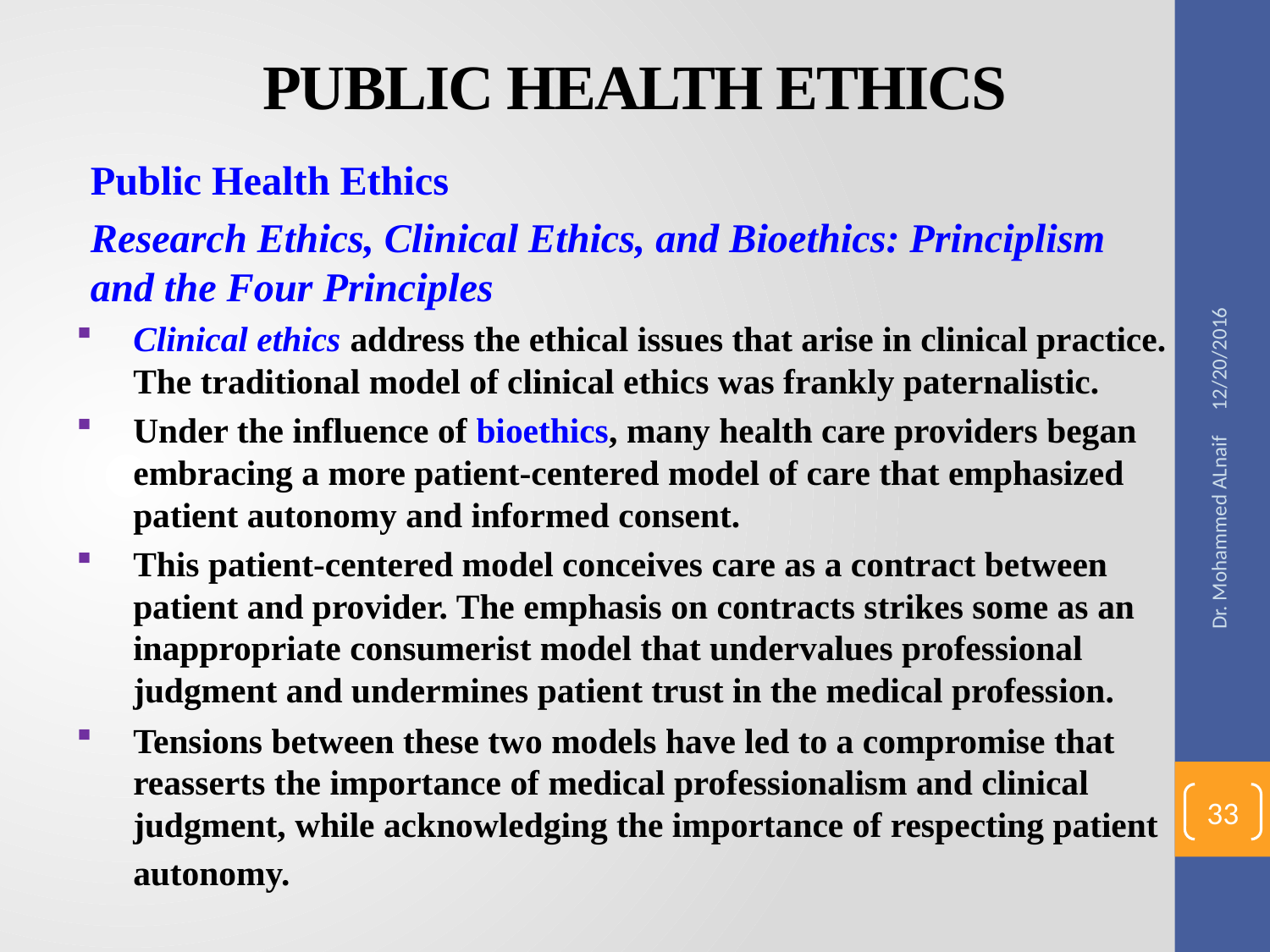

# PUBLIC HEALTH ETHICS
Public Health Ethics
Research Ethics, Clinical Ethics, and Bioethics: Principlism and the Four Principles
Clinical ethics address the ethical issues that arise in clinical practice. The traditional model of clinical ethics was frankly paternalistic.
Under the influence of bioethics, many health care providers began embracing a more patient-centered model of care that emphasized patient autonomy and informed consent.
This patient-centered model conceives care as a contract between patient and provider. The emphasis on contracts strikes some as an inappropriate consumerist model that undervalues professional judgment and undermines patient trust in the medical profession.
Tensions between these two models have led to a compromise that reasserts the importance of medical professionalism and clinical judgment, while acknowledging the importance of respecting patient autonomy.
12/20/2016
Dr. Mohammed ALnaif
33